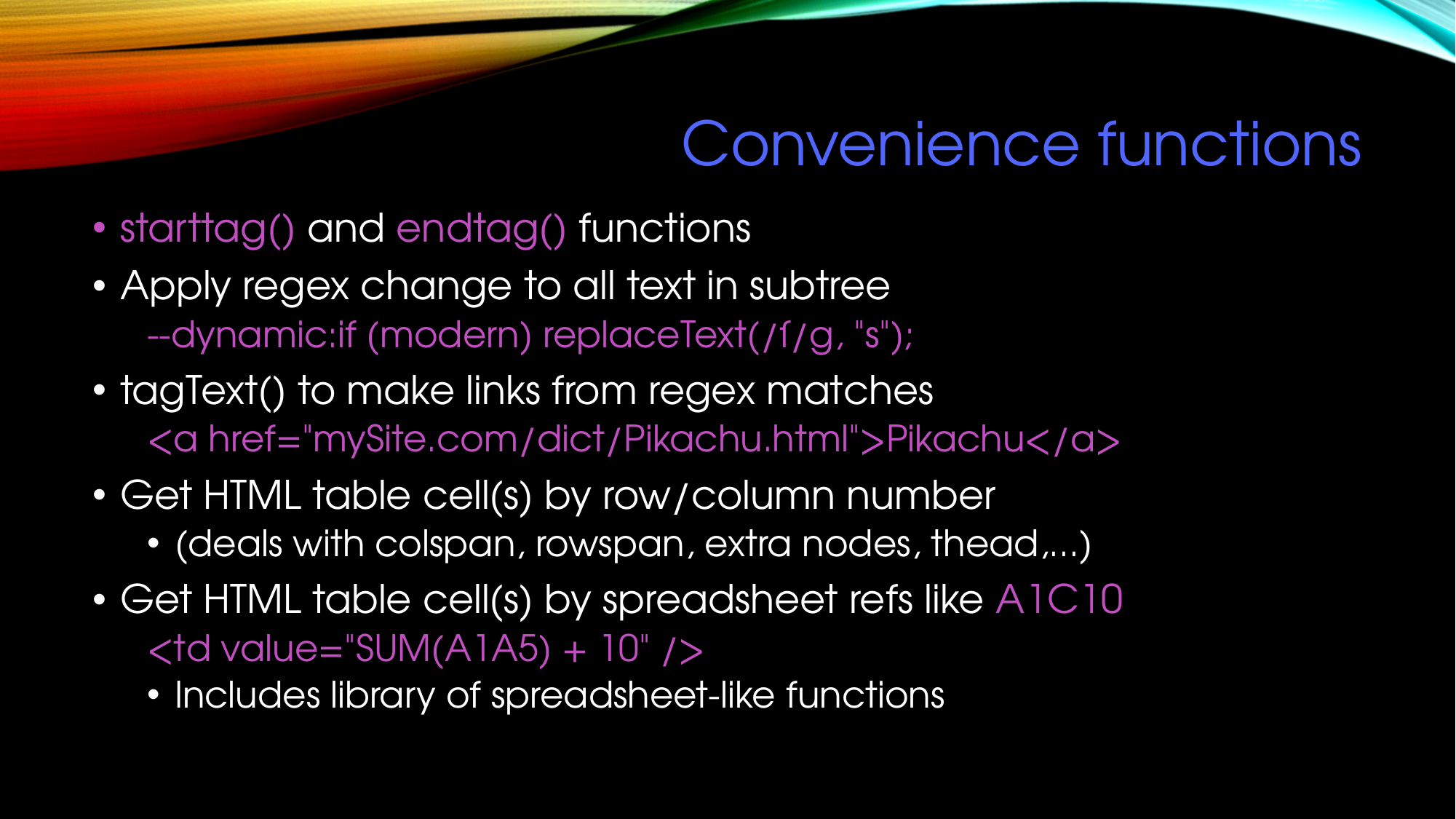

# Convenience functions
starttag() and endtag() functions
Apply regex change to all text in subtree
--dynamic:if (modern) replaceText(/ſ/g, "s");
tagText() to make links from regex matches
<a href="mySite.com/dict/Pikachu.html">Pikachu</a>
Get HTML table cell(s) by row/column number
(deals with colspan, rowspan, extra nodes, thead,...)
Get HTML table cell(s) by spreadsheet refs like A1C10
<td value="SUM(A1A5) + 10" />
Includes library of spreadsheet-like functions